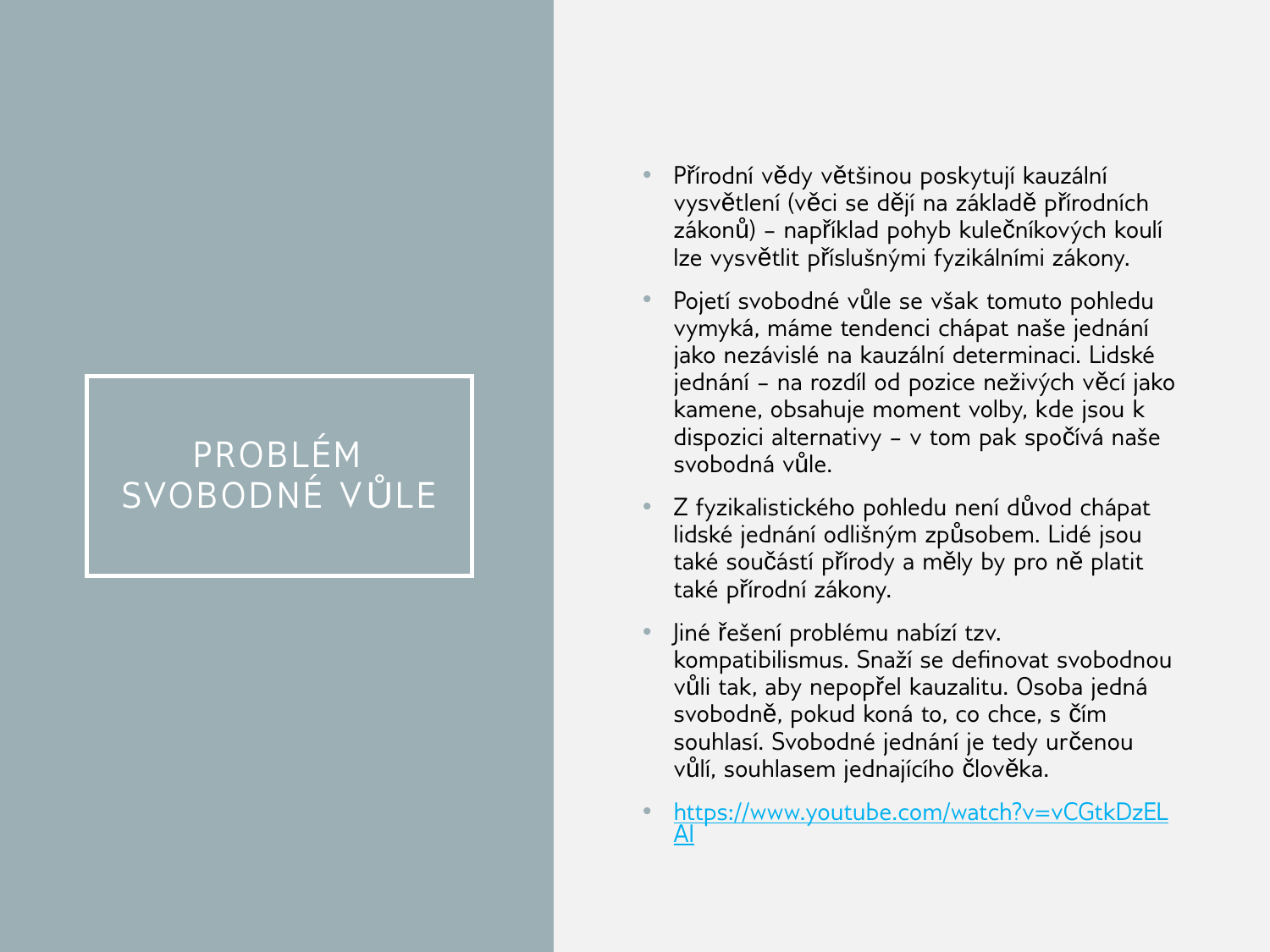

Přírodní vědy většinou poskytují kauzální vysvětlení (věci se dějí na základě přírodních zákonů) – například pohyb kulečníkových koulí lze vysvětlit příslušnými fyzikálními zákony.
Pojetí svobodné vůle se však tomuto pohledu vymyká, máme tendenci chápat naše jednání jako nezávislé na kauzální determinaci. Lidské jednání – na rozdíl od pozice neživých věcí jako kamene, obsahuje moment volby, kde jsou k dispozici alternativy – v tom pak spočívá naše svobodná vůle.
Z fyzikalistického pohledu není důvod chápat lidské jednání odlišným způsobem. Lidé jsou také součástí přírody a měly by pro ně platit také přírodní zákony.
Jiné řešení problému nabízí tzv. kompatibilismus. Snaží se definovat svobodnou vůli tak, aby nepopřel kauzalitu. Osoba jedná svobodně, pokud koná to, co chce, s čím souhlasí. Svobodné jednání je tedy určenou vůlí, souhlasem jednajícího člověka.
https://www.youtube.com/watch?v=vCGtkDzELAI

# Problém svobodné vůle